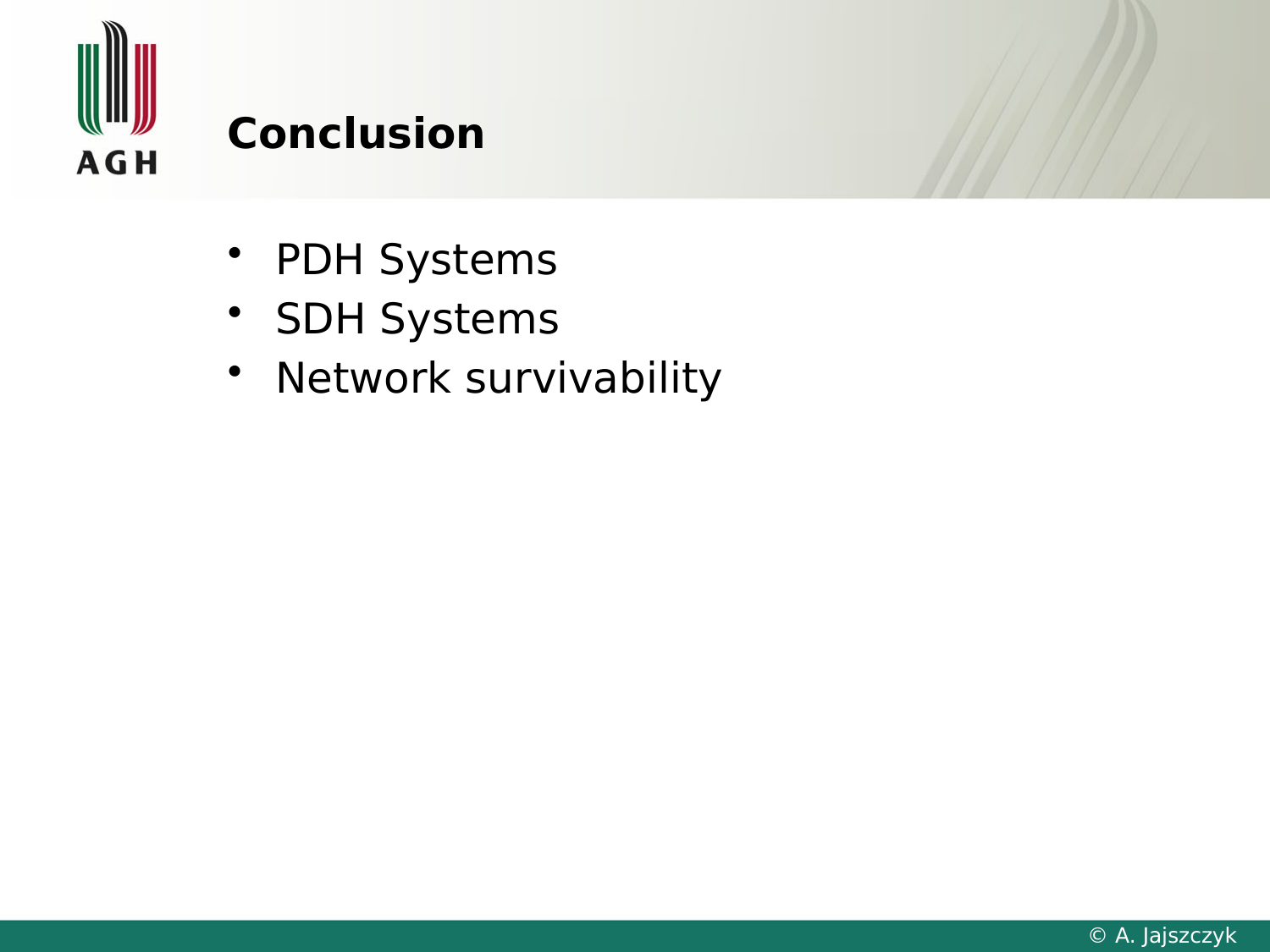

# Conclusion
PDH Systems
SDH Systems
Network survivability